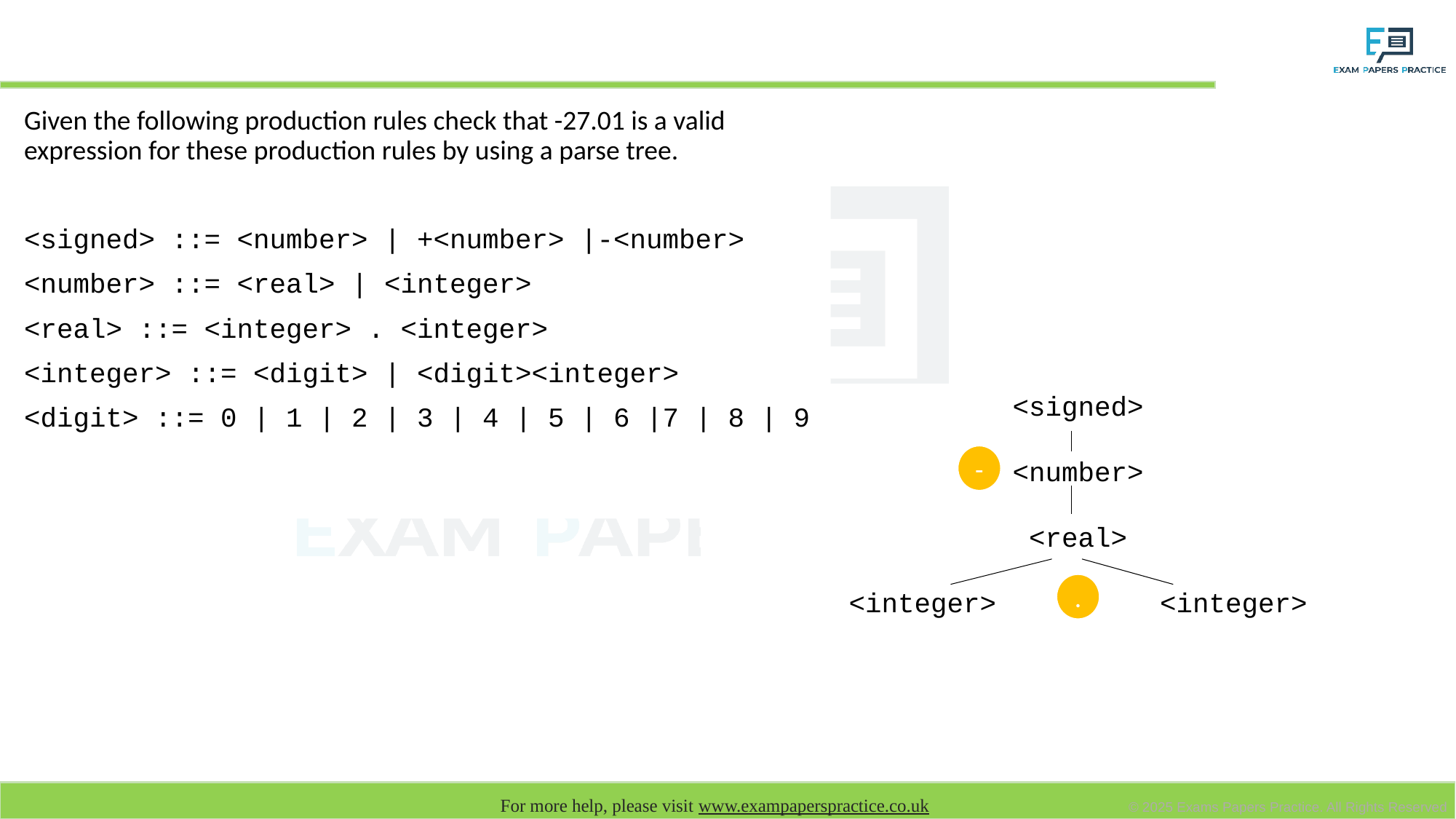

# Worked example - Parse Tree
Given the following production rules check that -27.01 is a valid expression for these production rules by using a parse tree.

<signed> ::= <number> | +<number> |-<number>
<number> ::= <real> | <integer>
<real> ::= <integer> . <integer>
<integer> ::= <digit> | <digit><integer>
<digit> ::= 0 | 1 | 2 | 3 | 4 | 5 | 6 |7 | 8 | 9

<signed>

<number>

<real>

<integer>          <integer>

-
.